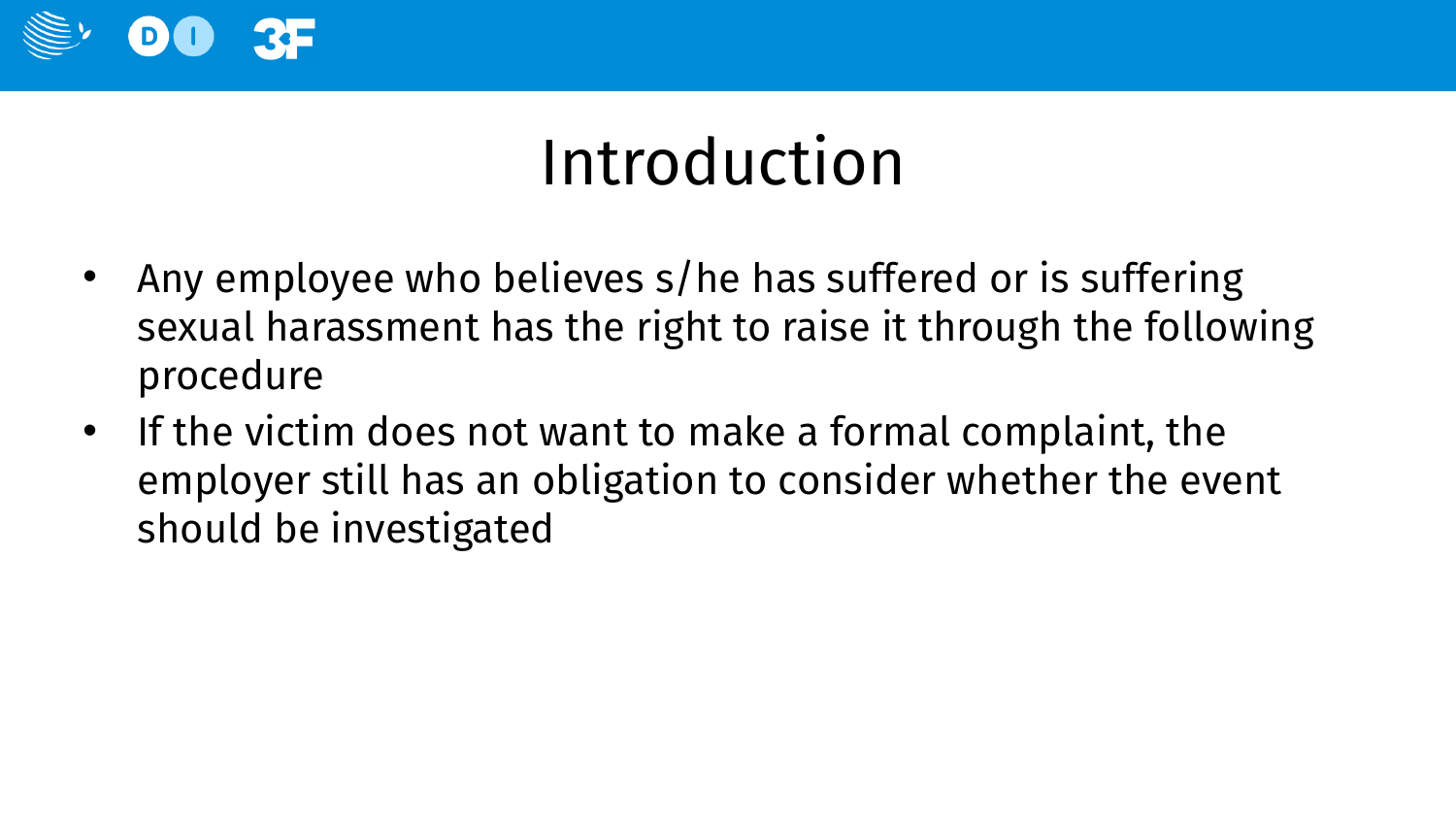

# Introduction
Any employee who believes s/he has suffered or is suffering sexual harassment has the right to raise it through the following procedure
If the victim does not want to make a formal complaint, the employer still has an obligation to consider whether the event should be investigated